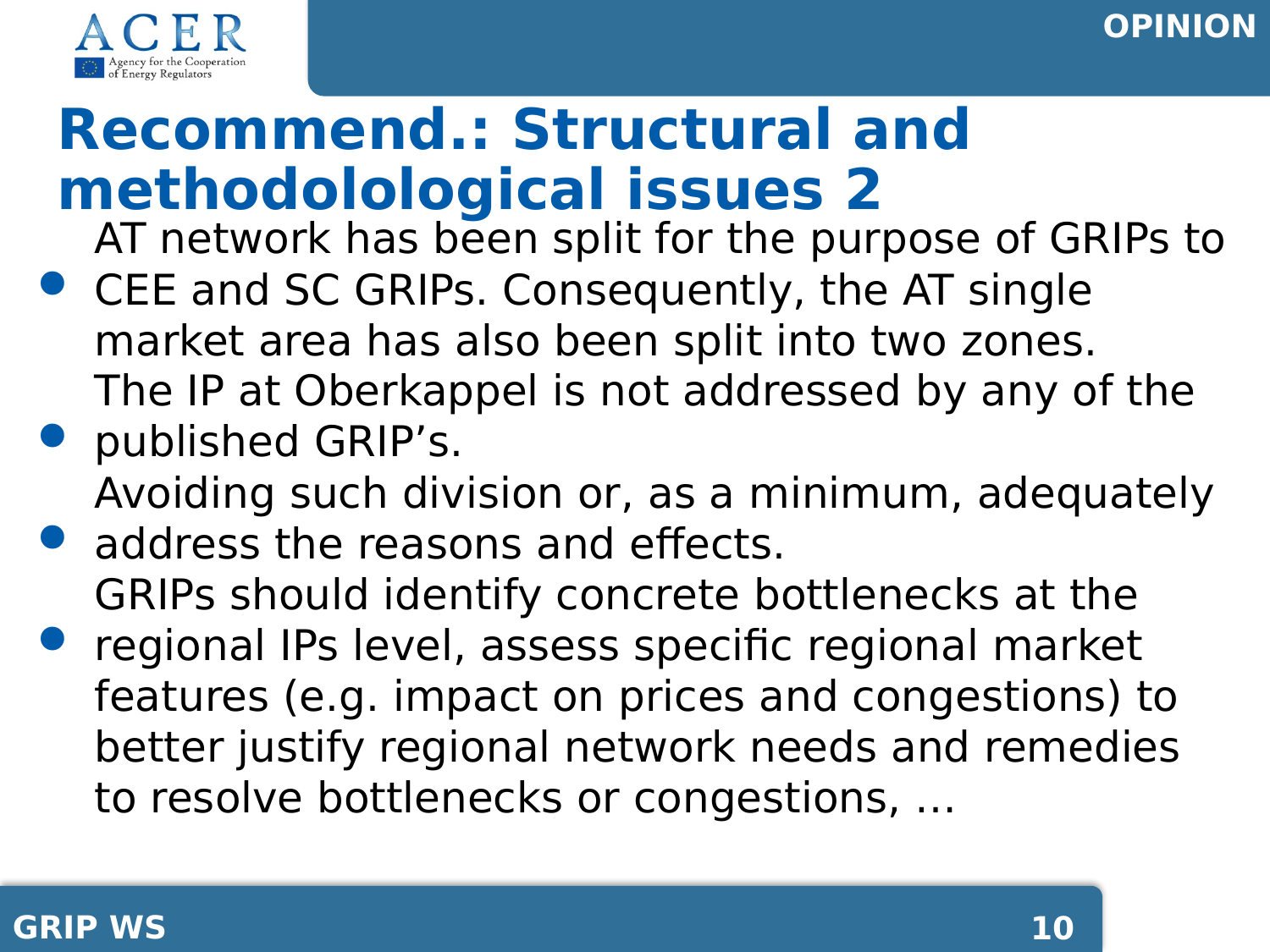

# Recommend.: Structural and methodolological issues 2
AT network has been split for the purpose of GRIPs to CEE and SC GRIPs. Consequently, the AT single market area has also been split into two zones.
The IP at Oberkappel is not addressed by any of the published GRIP’s.
Avoiding such division or, as a minimum, adequately address the reasons and effects.
GRIPs should identify concrete bottlenecks at the regional IPs level, assess specific regional market features (e.g. impact on prices and congestions) to better justify regional network needs and remedies to resolve bottlenecks or congestions, …